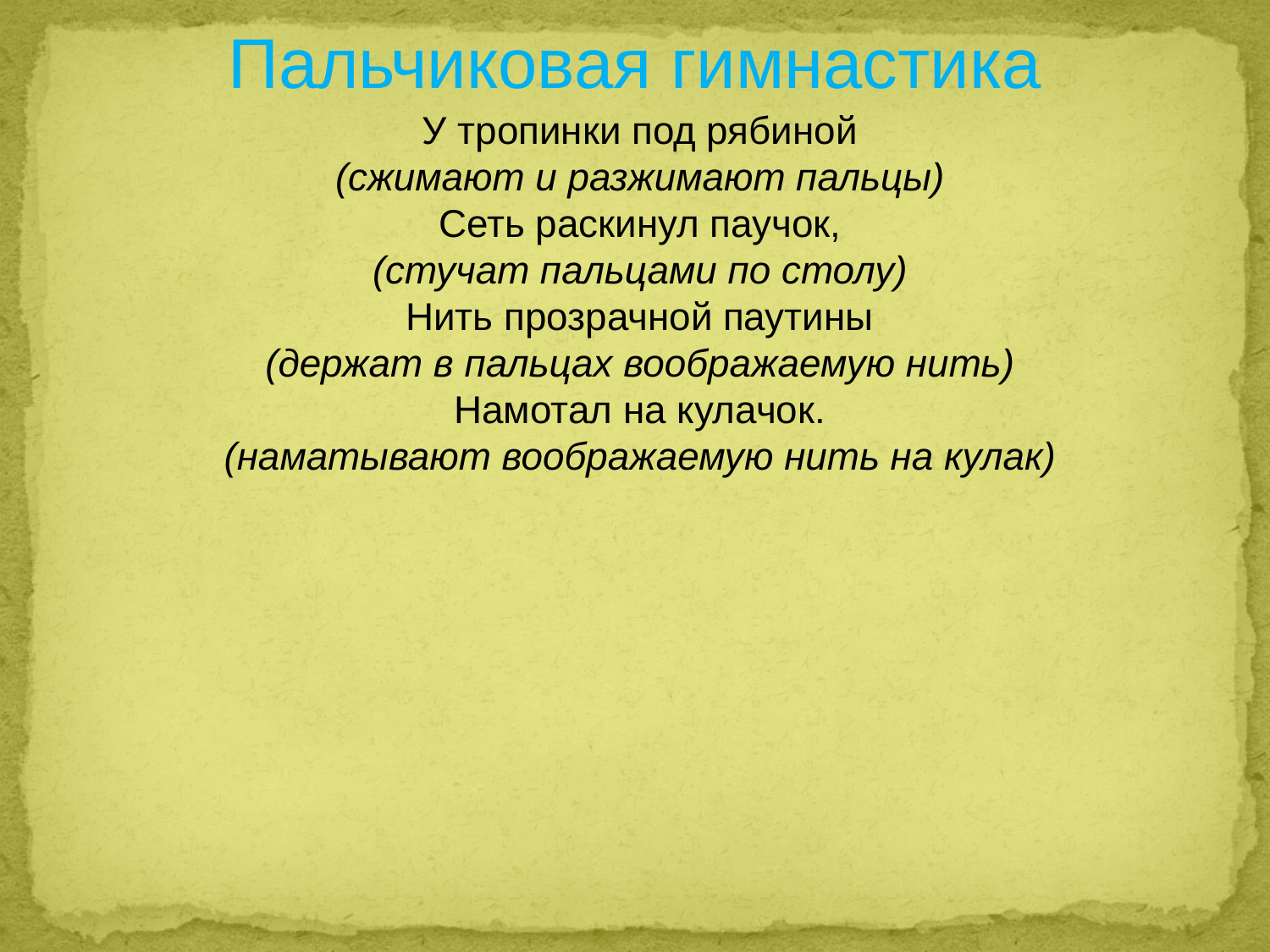

Пальчиковая гимнастика
У тропинки под рябиной
(сжимают и разжимают пальцы)
Сеть раскинул паучок,
(стучат пальцами по столу)
Нить прозрачной паутины
(держат в пальцах воображаемую нить)
Намотал на кулачок.
(наматывают воображаемую нить на кулак)

 .